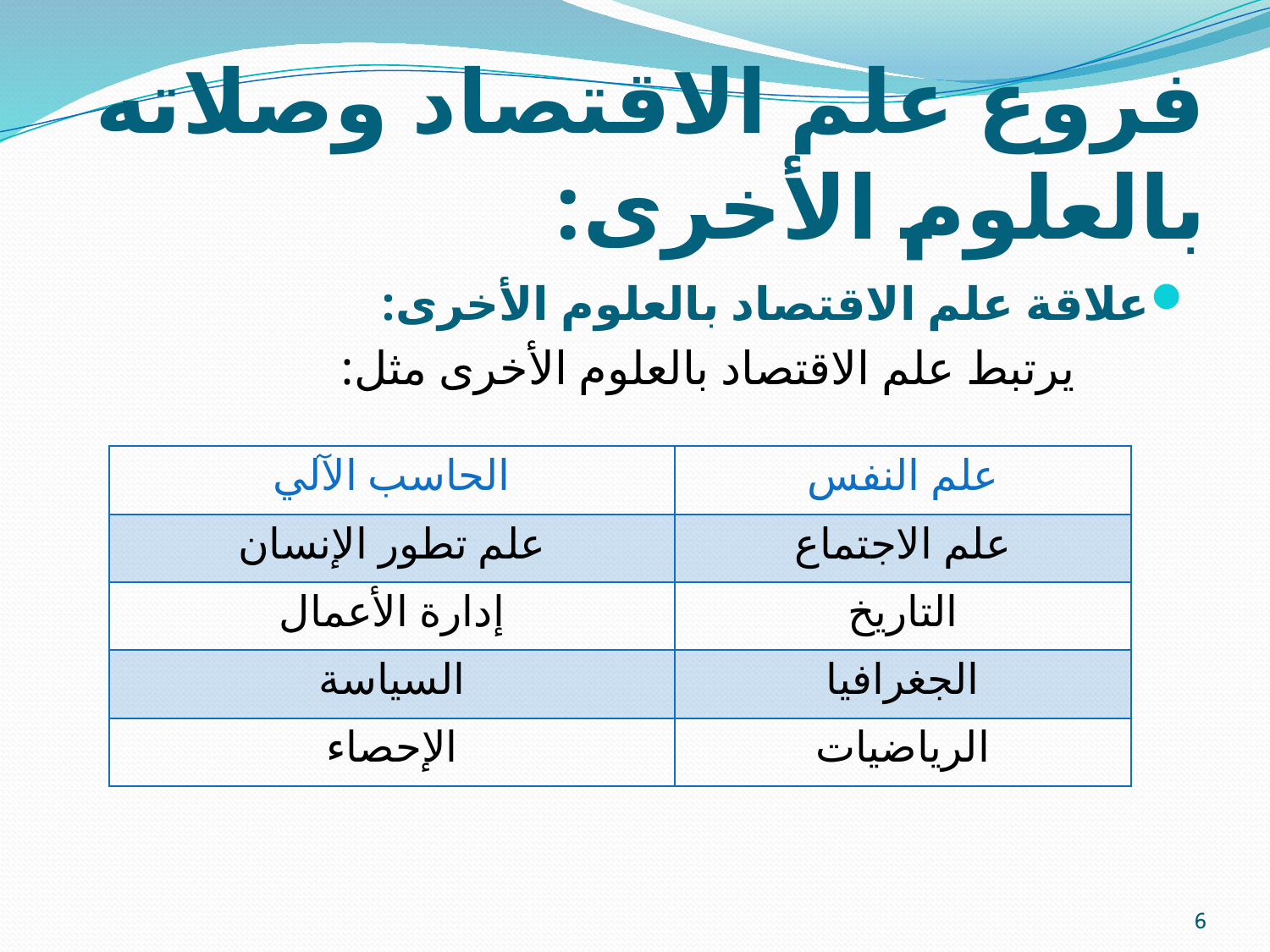

# فروع علم الاقتصاد وصلاته بالعلوم الأخرى:
علاقة علم الاقتصاد بالعلوم الأخرى:
          يرتبط علم الاقتصاد بالعلوم الأخرى مثل:

| الحاسب الآلي | علم النفس |
| --- | --- |
| علم تطور الإنسان | علم الاجتماع |
| إدارة الأعمال | التاريخ |
| السياسة | الجغرافيا |
| الإحصاء | الرياضيات |
6